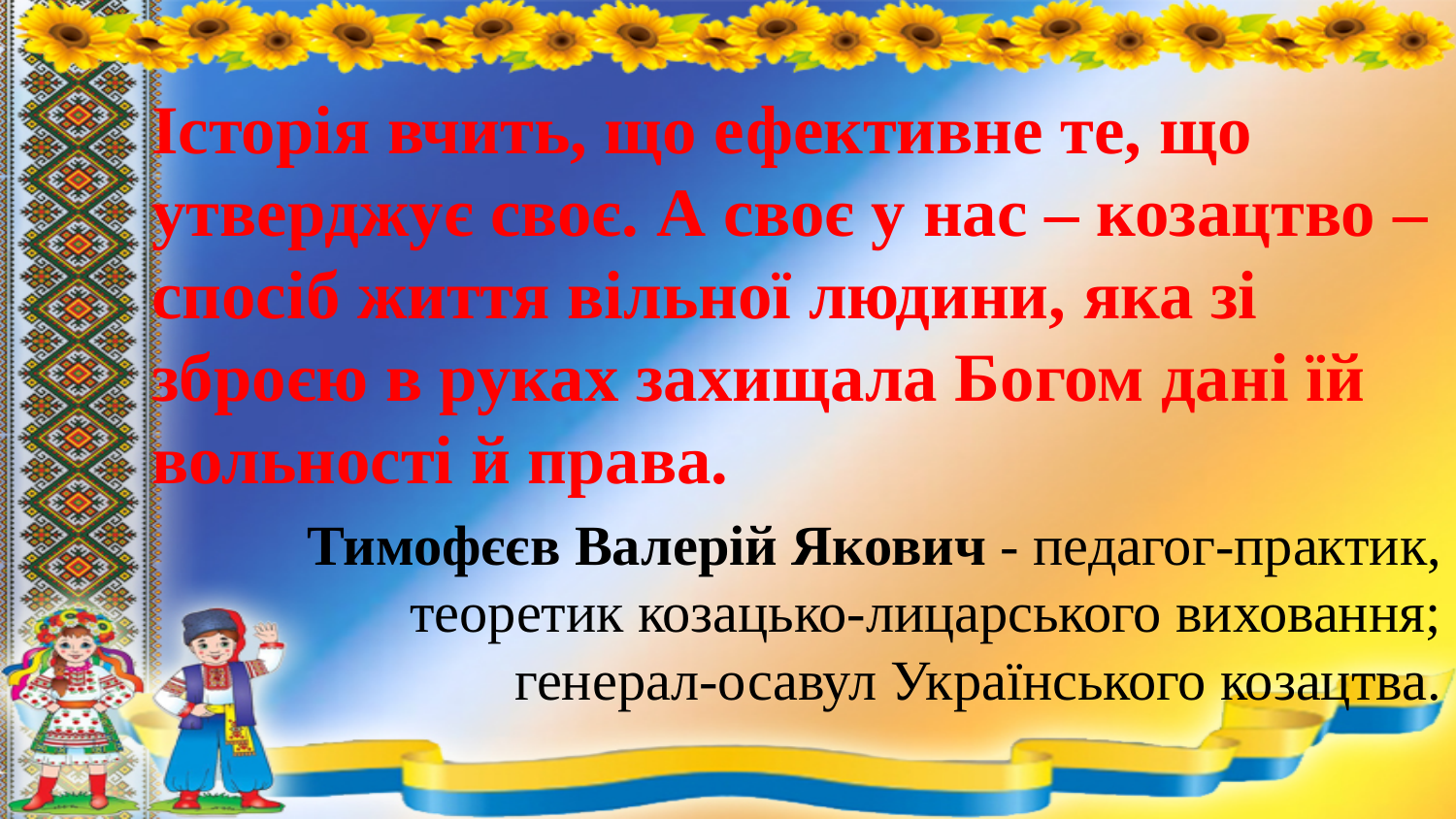

Історія вчить, що ефективне те, що утверджує своє. А своє у нас – козацтво – спосіб життя вільної людини, яка зі зброєю в руках захищала Богом дані їй вольності й права.
Тимофєєв Валерій Якович - педагог-практик, теоретик козацько-лицарського виховання; генерал-осавул Українського козацтва.